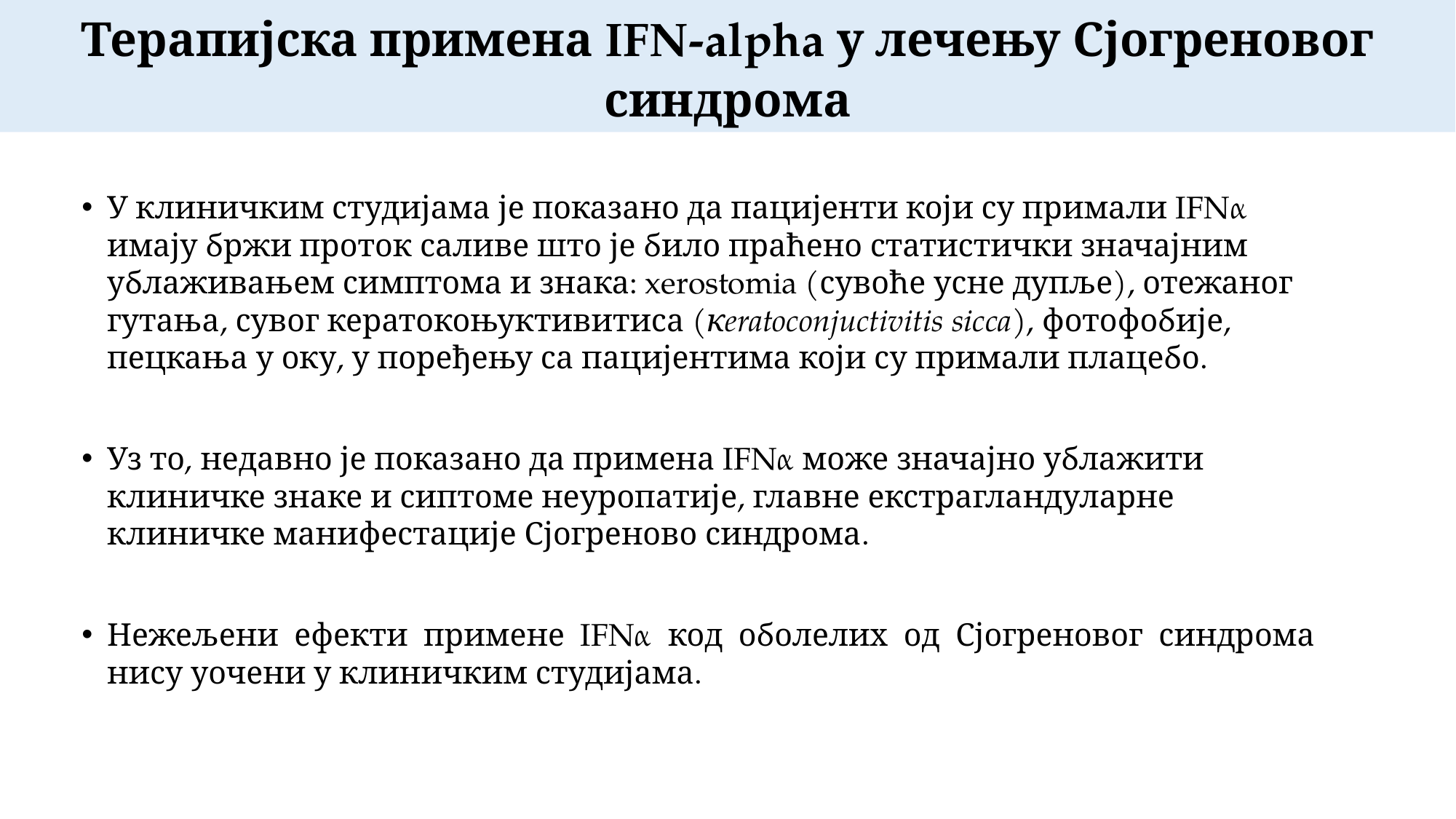

Терапијска примена IFN-alpha у лечењу Сјогреновог синдрома
У клиничким студијама је показано да пацијенти који су примали IFNα имају бржи проток саливе што је било праћено статистички значајним ублаживањем симптома и знака: xerostomia (сувоће усне дупље), отежаног гутања, сувог кератокоњуктивитиса (кeratoconjuctivitis sicca), фотофобије, пецкања у оку, у поређењу са пацијентима који су примали плацебо.

Уз то, недавно је показано да примена IFNα може значајно ублажити клиничке знаке и сиптоме неуропатије, главне екстрагландуларне клиничке манифестације Сјогреново синдрома.

Нежељени ефекти примене IFNα код оболелих од Сјогреновог синдрома нису уочени у клиничким студијама.